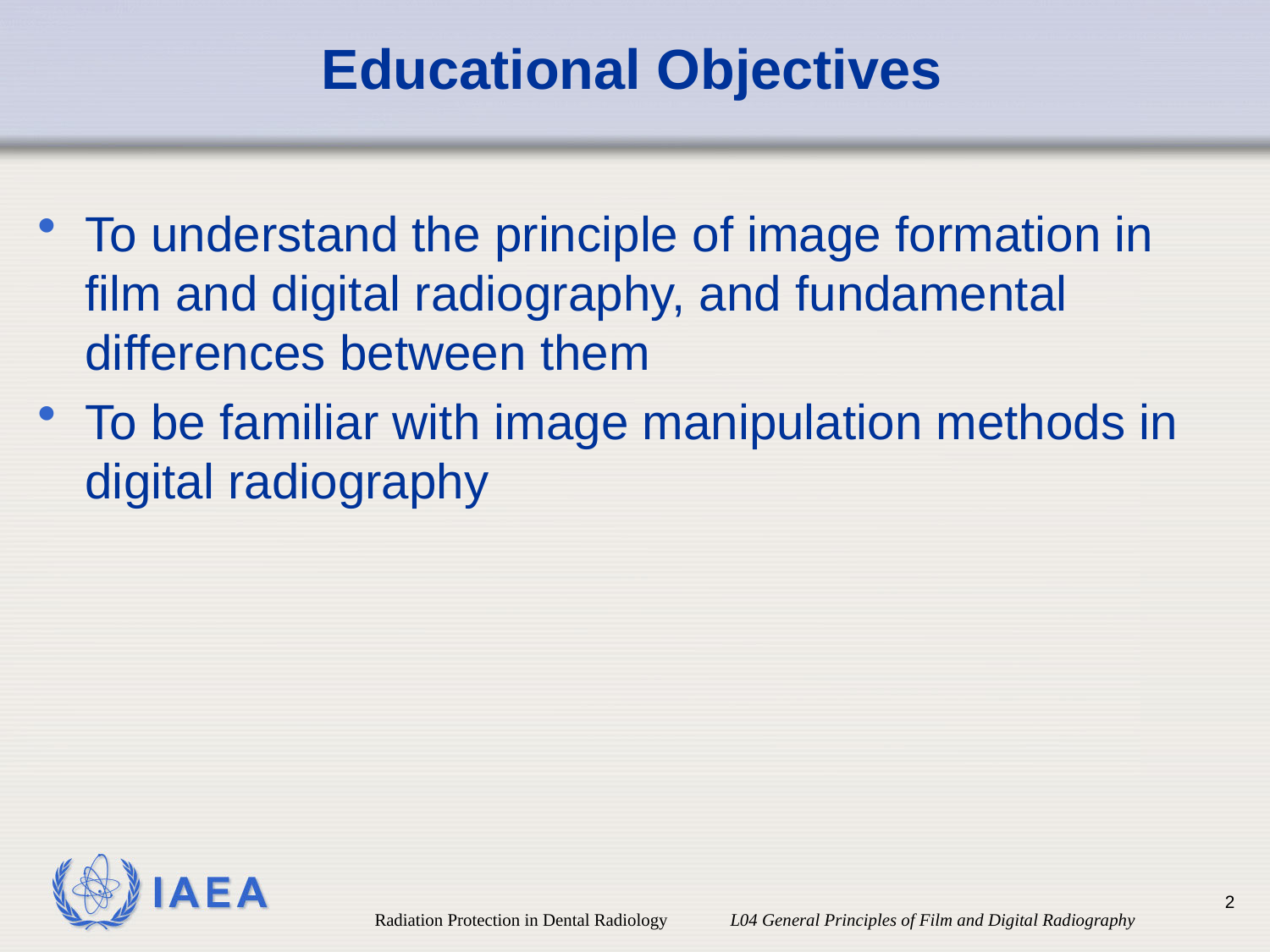

# Educational Objectives
To understand the principle of image formation in film and digital radiography, and fundamental differences between them
To be familiar with image manipulation methods in digital radiography

2
Radiation Protection in Dental Radiology              L04 General Principles of Film and Digital Radiography